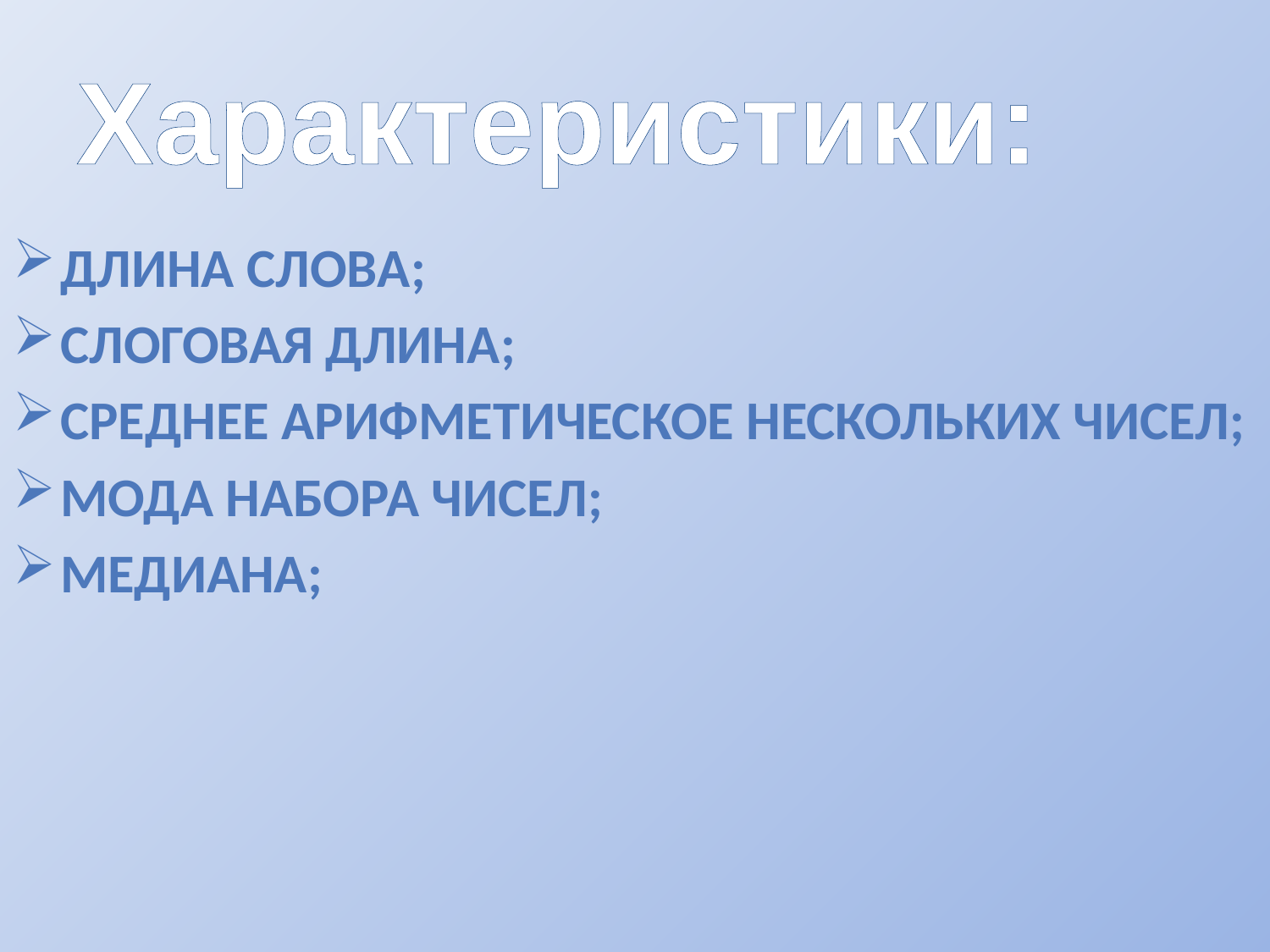

# Характеристики:
длина слова;
слоговая длина;
среднее арифметическое нескольких чисел;
мода набора чисел;
медиана;